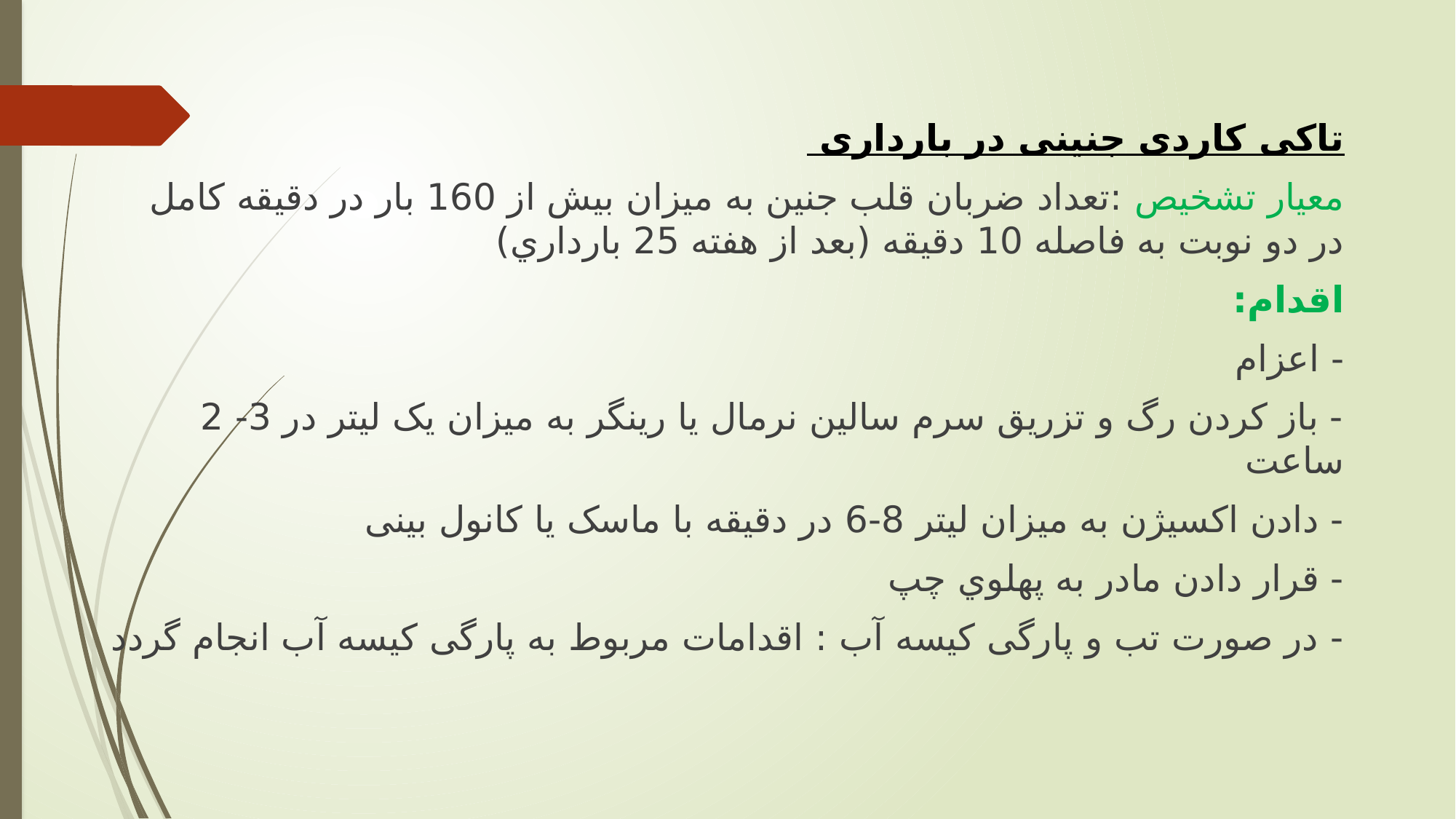

تاکی کاردی جنینی در بارداری
معیار تشخیص :تعداد ضربان قلب جنین به میزان بیش از 160 بار در دقیقه كامل در دو نوبت به فاصله 10 دقیقه (بعد از هفته 25 بارداري)
اقدام:
- اعزام
- باز كردن رگ و تزريق سرم سالین نرمال يا رينگر به میزان يک لیتر در 3- 2 ساعت
- دادن اكسیژن به میزان لیتر 8-6 در دقیقه با ماسک يا كانول بینی
- قرار دادن مادر به پهلوي چپ
- در صورت تب و پارگی كیسه آب : اقدامات مربوط به پارگی کیسه آب انجام گردد